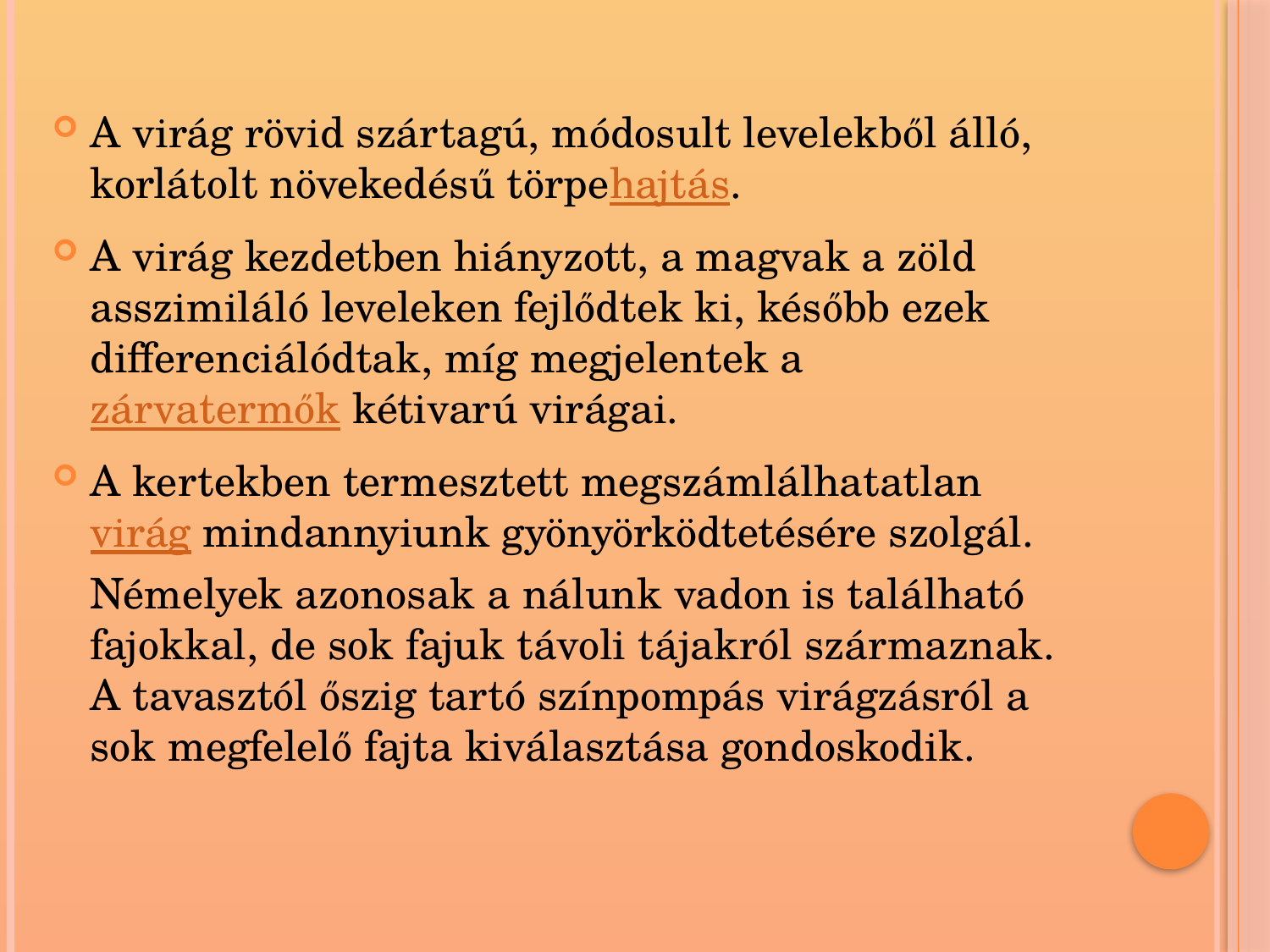

A virág rövid szártagú, módosult levelekből álló, korlátolt növekedésű törpehajtás.
A virág kezdetben hiányzott, a magvak a zöld asszimiláló leveleken fejlődtek ki, később ezek differenciálódtak, míg megjelentek a zárvatermők kétivarú virágai.
A kertekben termesztett megszámlálhatatlan virág mindannyiunk gyönyörködtetésére szolgál. Némelyek azonosak a nálunk vadon is található fajokkal, de sok fajuk távoli tájakról származnak. A tavasztól őszig tartó színpompás virágzásról a sok megfelelő fajta kiválasztása gondoskodik.